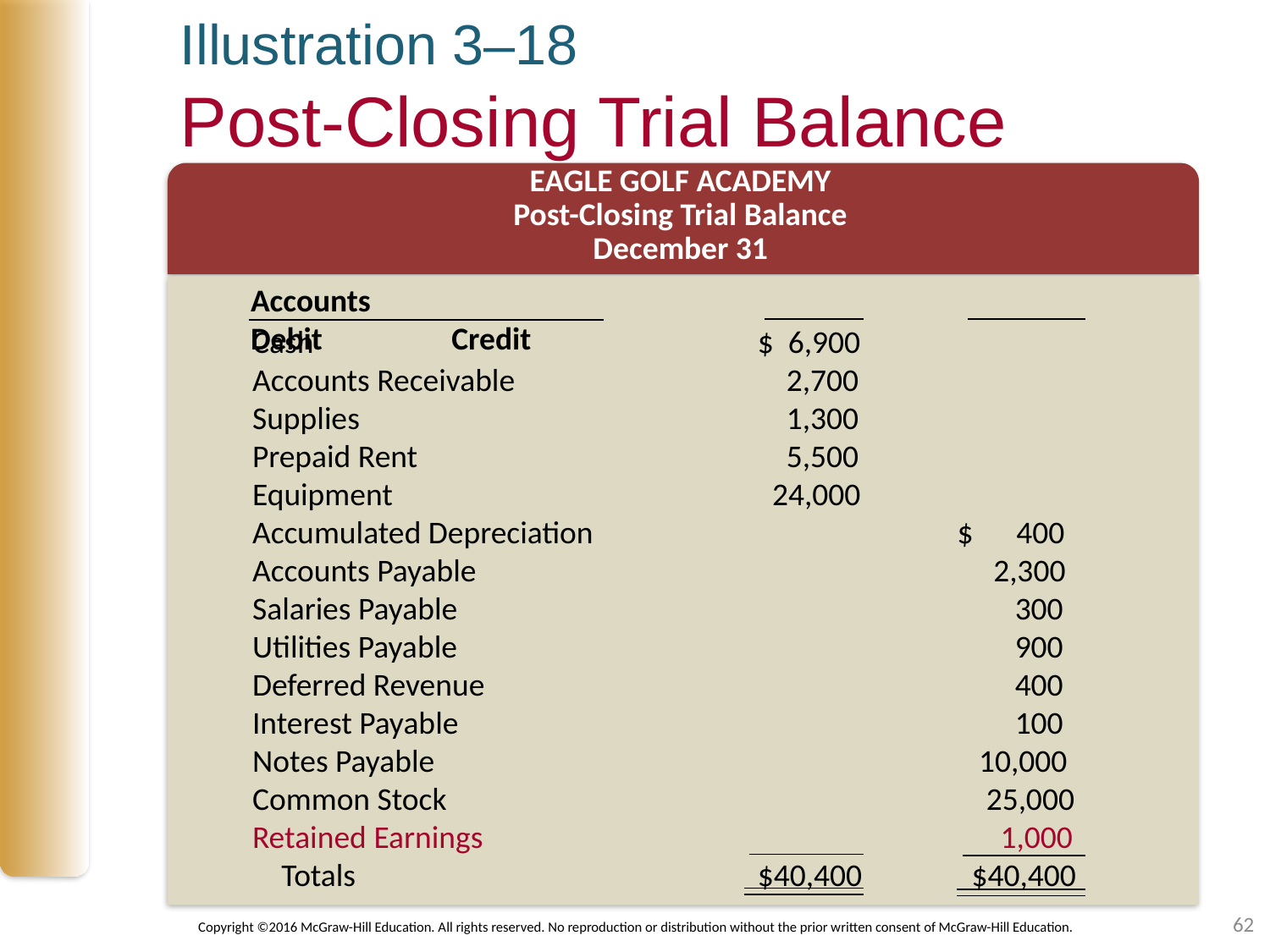

# Illustration 3–18 Post-Closing Trial Balance
EAGLE GOLF ACADEMY
Post-Closing Trial Balance
December 31

Accounts						            Debit                  Credit

Cash
Accounts Receivable
Supplies
Prepaid Rent
Equipment
Accumulated Depreciation
Accounts Payable
Salaries Payable
Utilities Payable
Deferred Revenue
Interest Payable
Notes Payable
Common Stock
Retained Earnings
    Totals
$  6,900
    2,700
    1,300
    5,500
  24,000

$40,400

$      400
     2,300
        300
        900
        400
        100
   10,000
    25,000
      1,000
  $40,400
62
Copyright ©2016 McGraw-Hill Education. All rights reserved. No reproduction or distribution without the prior written consent of McGraw-Hill Education.